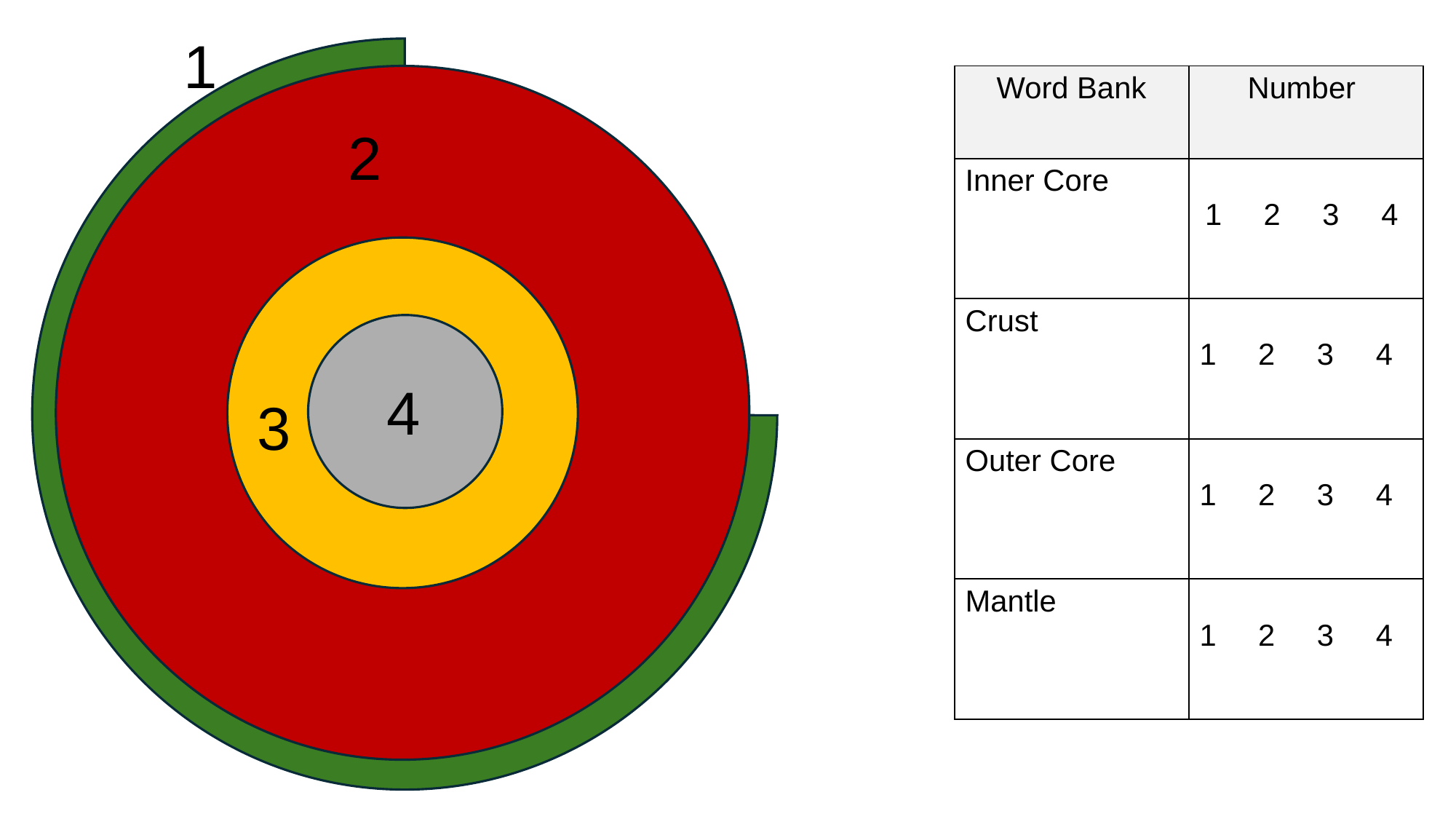

Numbered Earth’s Layers
1

| Word Bank | Number |
| --- | --- |
| Inner Core | 1 2 3 4 |
| Crust | 1 2 3 4 |
| Outer Core | 1 2 3 4 |
| Mantle | 1 2 3 4 |
2

4
3